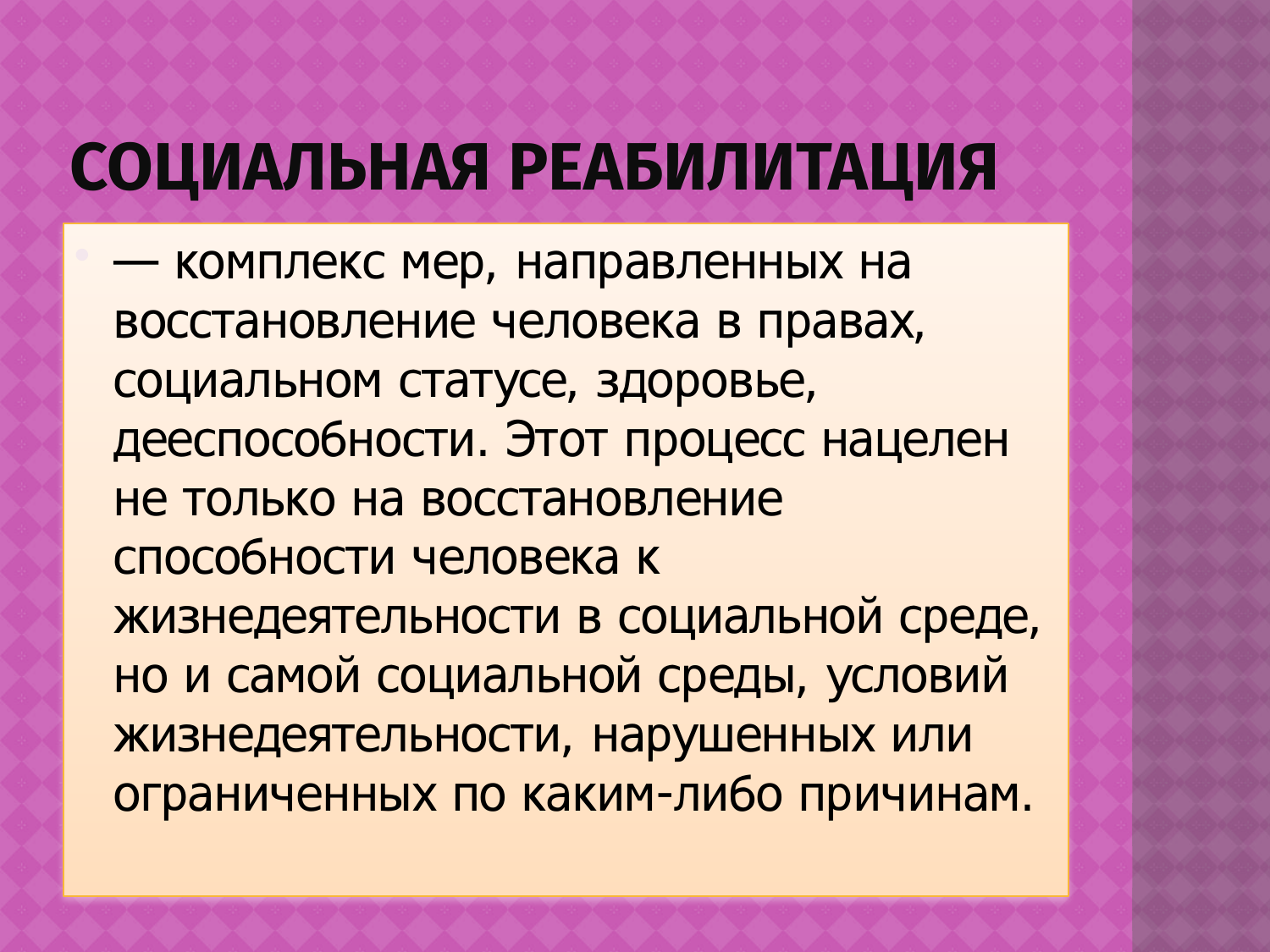

# Социальная реабилитация
— комплекс мер, направленных на восстановление человека в правах, социальном статусе, здоровье, дееспособности. Этот процесс нацелен не только на восстановление способности человека к жизнедеятельности в социальной среде, но и самой социальной среды, условий жизнедеятельности, нарушенных или ограниченных по каким-либо причинам.